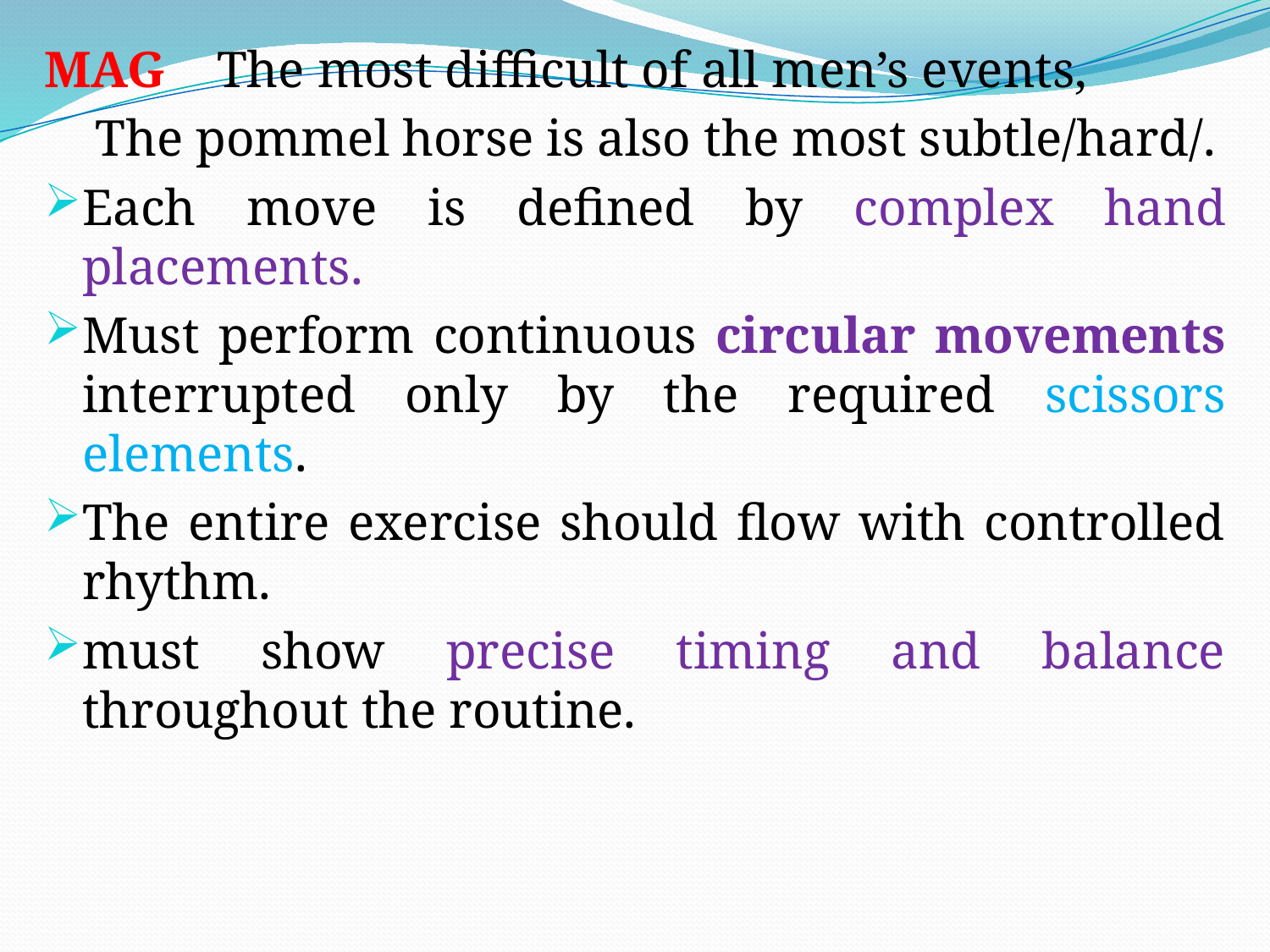

MAG    The most difficult of all men’s events,
	 The pommel horse is also the most subtle/hard/.
Each move is defined by complex hand placements.
Must perform continuous circular movements interrupted only by the required scissors elements.
The entire exercise should flow with controlled rhythm.
must show precise timing and balance throughout the routine.